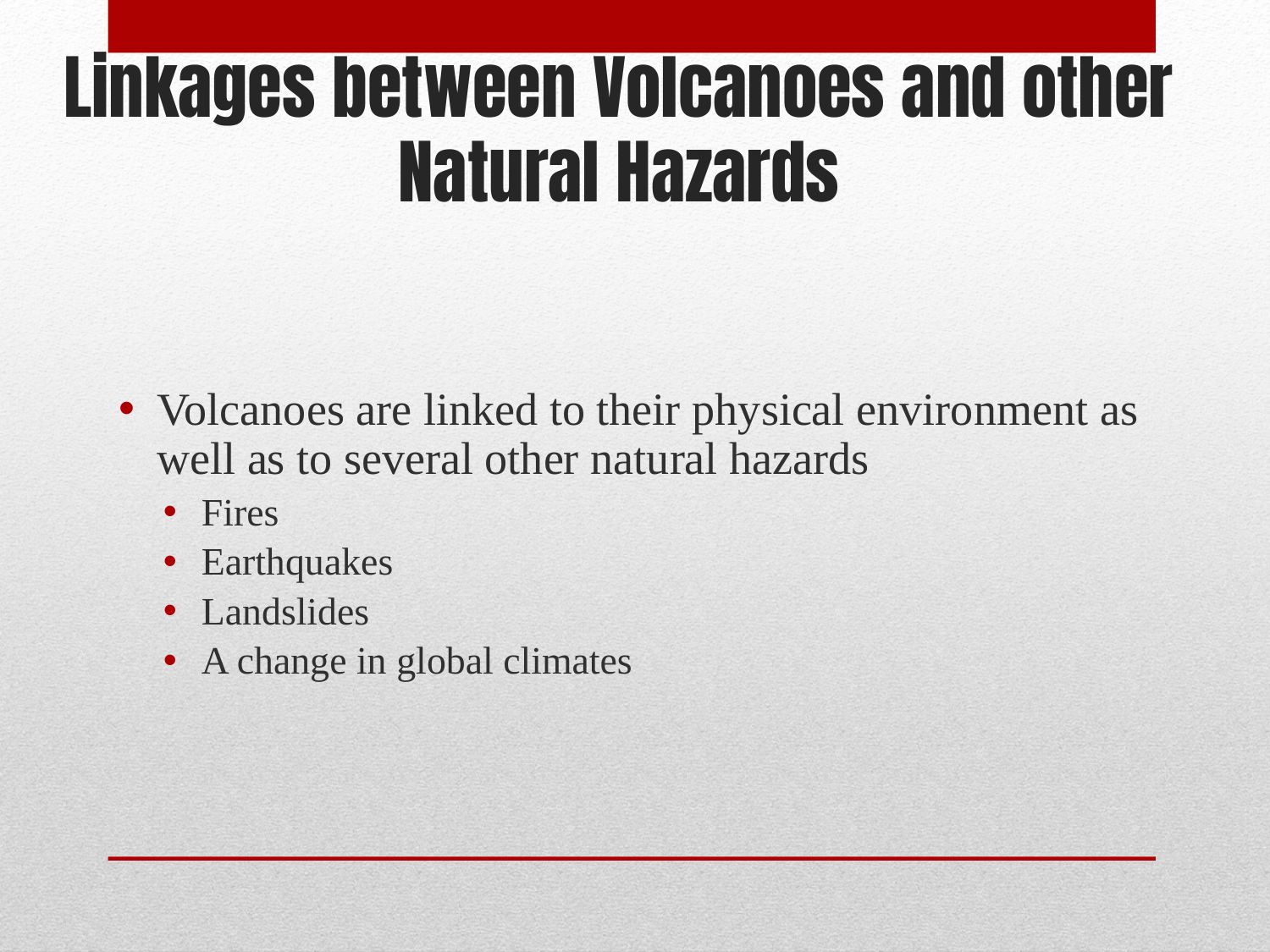

# Linkages between Volcanoes and other Natural Hazards
Volcanoes are linked to their physical environment as well as to several other natural hazards
Fires
Earthquakes
Landslides
A change in global climates